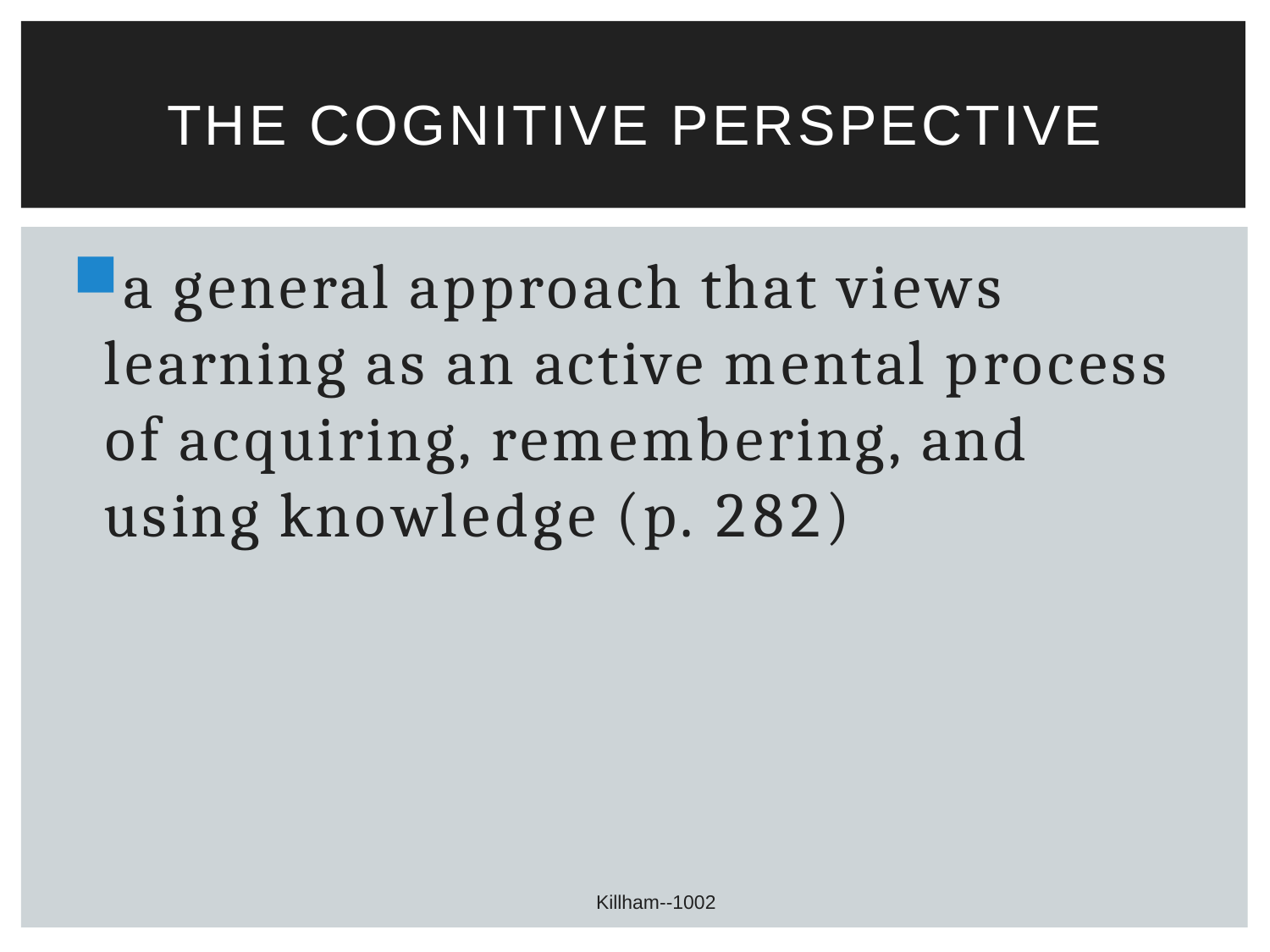

# The cognitive perspective
a general approach that views learning as an active mental process of acquiring, remembering, and using knowledge (p. 282)
Killham--1002